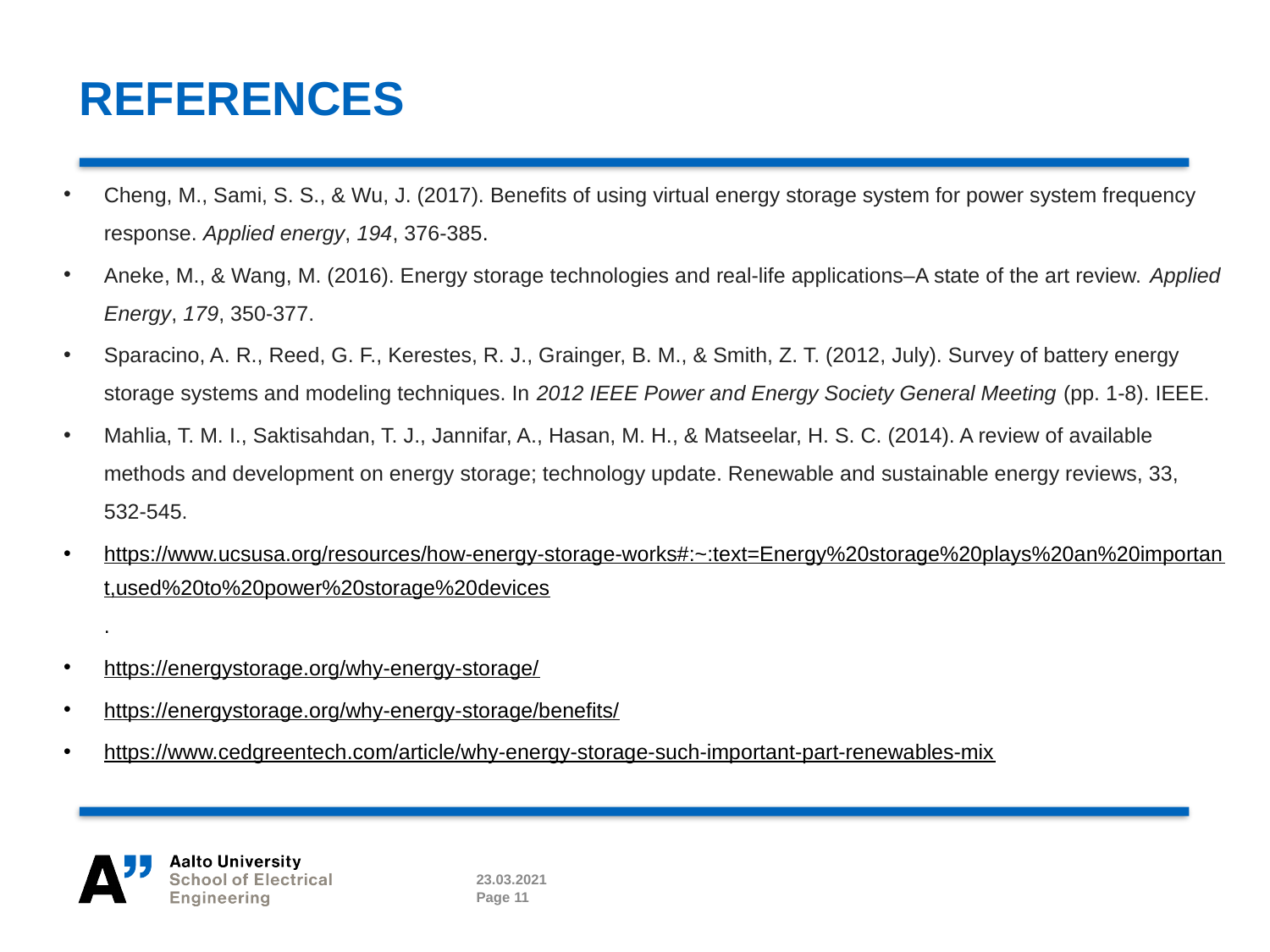

# REFERENCES
Cheng, M., Sami, S. S., & Wu, J. (2017). Benefits of using virtual energy storage system for power system frequency response. Applied energy, 194, 376-385.
Aneke, M., & Wang, M. (2016). Energy storage technologies and real-life applications–A state of the art review. Applied Energy, 179, 350-377.
Sparacino, A. R., Reed, G. F., Kerestes, R. J., Grainger, B. M., & Smith, Z. T. (2012, July). Survey of battery energy storage systems and modeling techniques. In 2012 IEEE Power and Energy Society General Meeting (pp. 1-8). IEEE.
Mahlia, T. M. I., Saktisahdan, T. J., Jannifar, A., Hasan, M. H., & Matseelar, H. S. C. (2014). A review of available methods and development on energy storage; technology update. Renewable and sustainable energy reviews, 33, 532-545.
https://www.ucsusa.org/resources/how-energy-storage-works#:~:text=Energy%20storage%20plays%20an%20important,used%20to%20power%20storage%20devices.
https://energystorage.org/why-energy-storage/
https://energystorage.org/why-energy-storage/benefits/
https://www.cedgreentech.com/article/why-energy-storage-such-important-part-renewables-mix

23.03.2021
Page 11